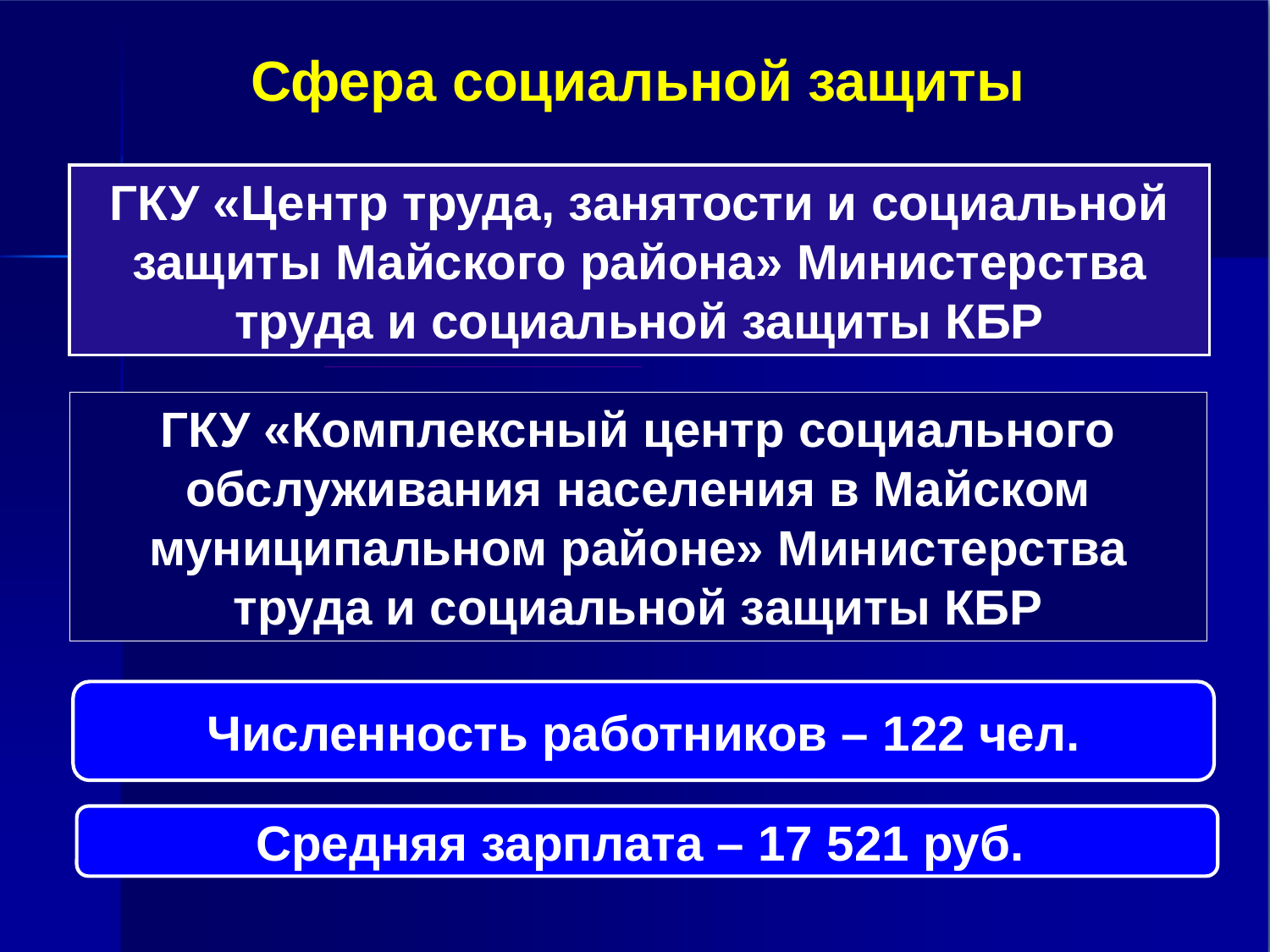

# Сфера социальной защиты
ГКУ «Центр труда, занятости и социальной защиты Майского района» Министерства труда и социальной защиты КБР

Численность работников – 122 чел.
Средняя зарплата – 17 521 руб.
ГКУ «Комплексный центр социального обслуживания населения в Майском муниципальном районе» Министерства труда и социальной защиты КБР